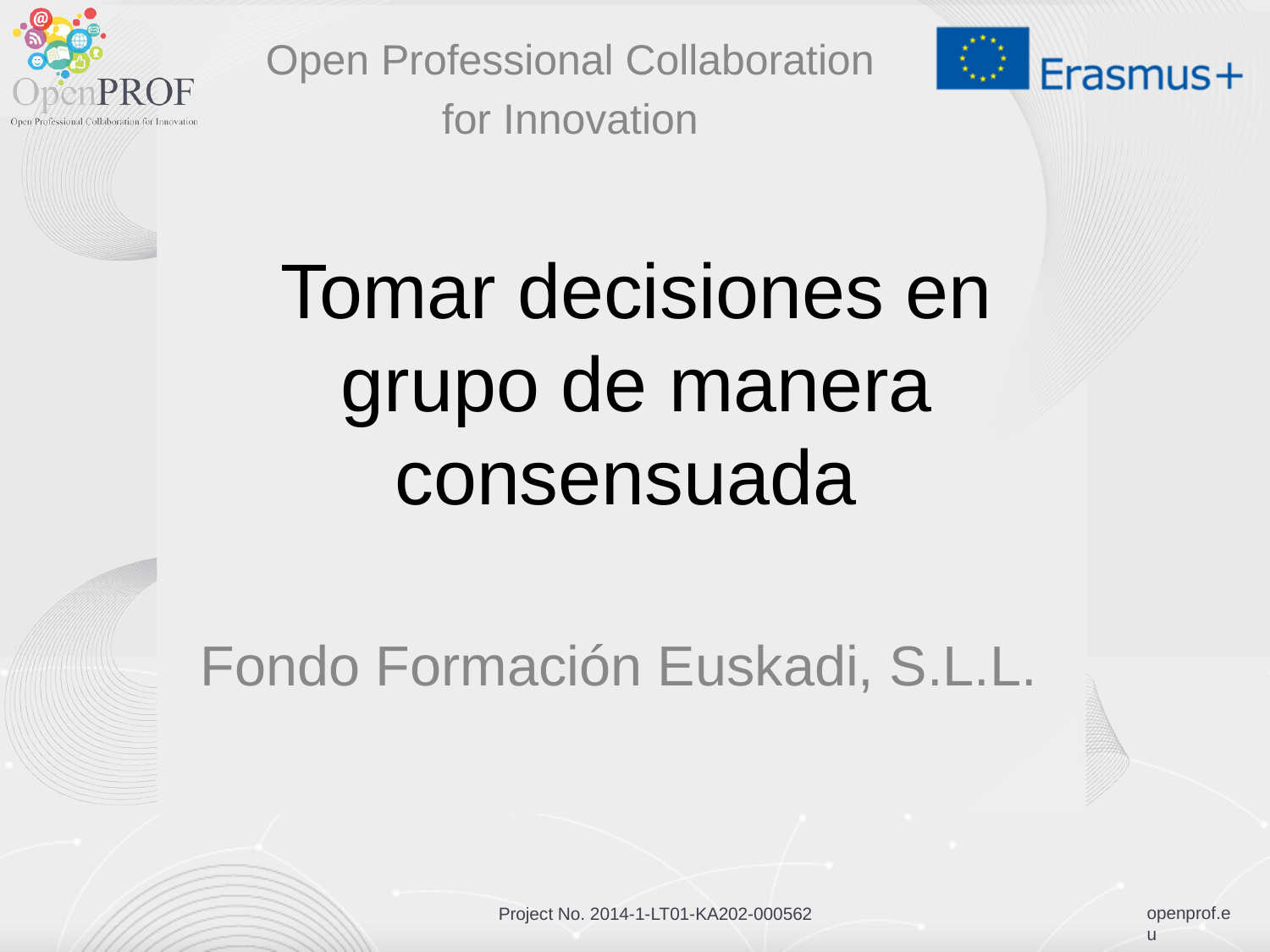

Open Professional Collaboration
for Innovation
# Tomar decisiones en grupo de manera consensuada
Fondo Formación Euskadi, S.L.L.